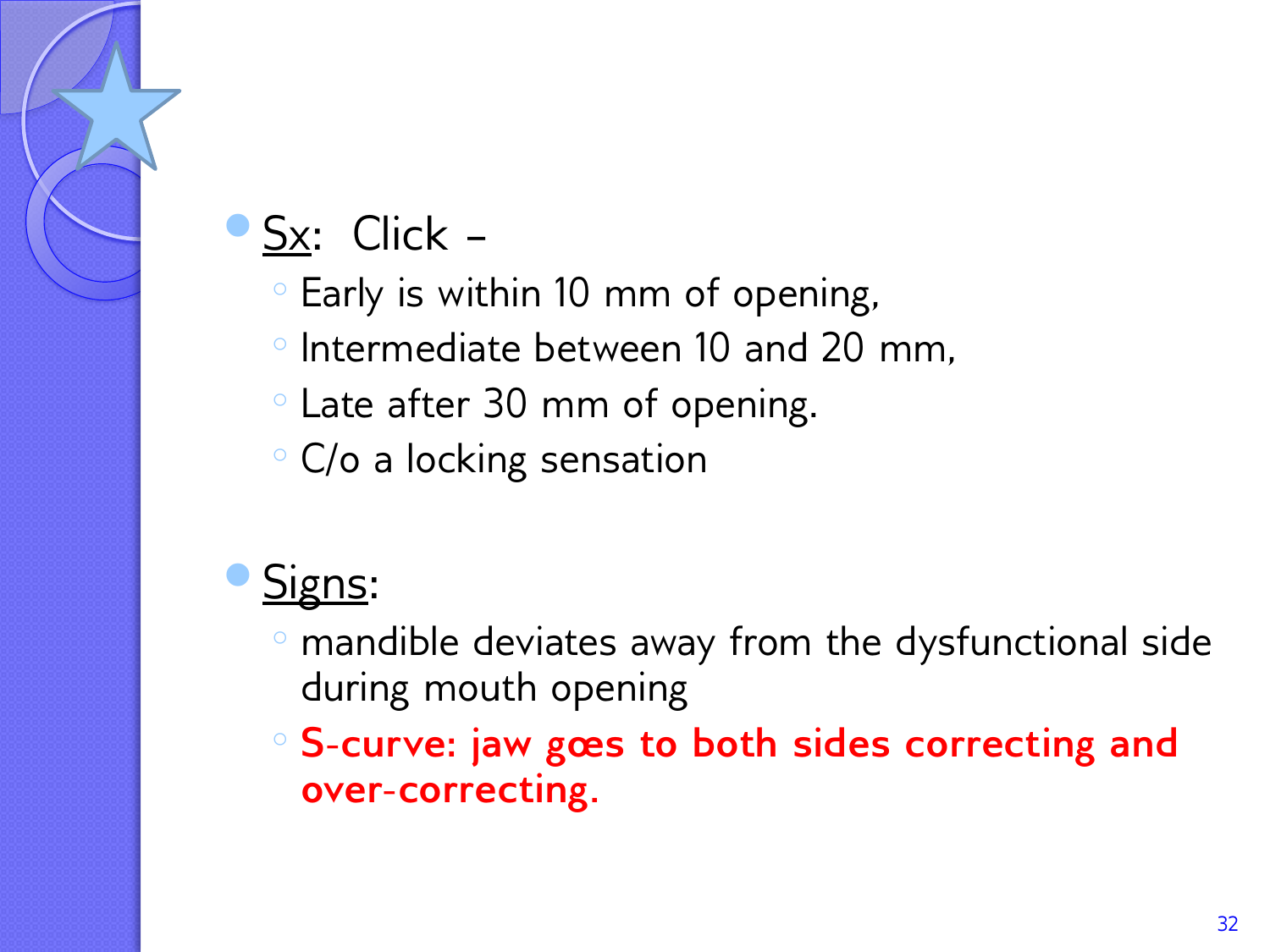

#

Sx:  Click –
Early is within 10 mm of opening,
Intermediate between 10 and 20 mm,
Late after 30 mm of opening.
C/o a locking sensation

Signs:
mandible deviates away from the dysfunctional side during mouth opening
S-curve: jaw goes to both sides correcting and over-correcting.
32